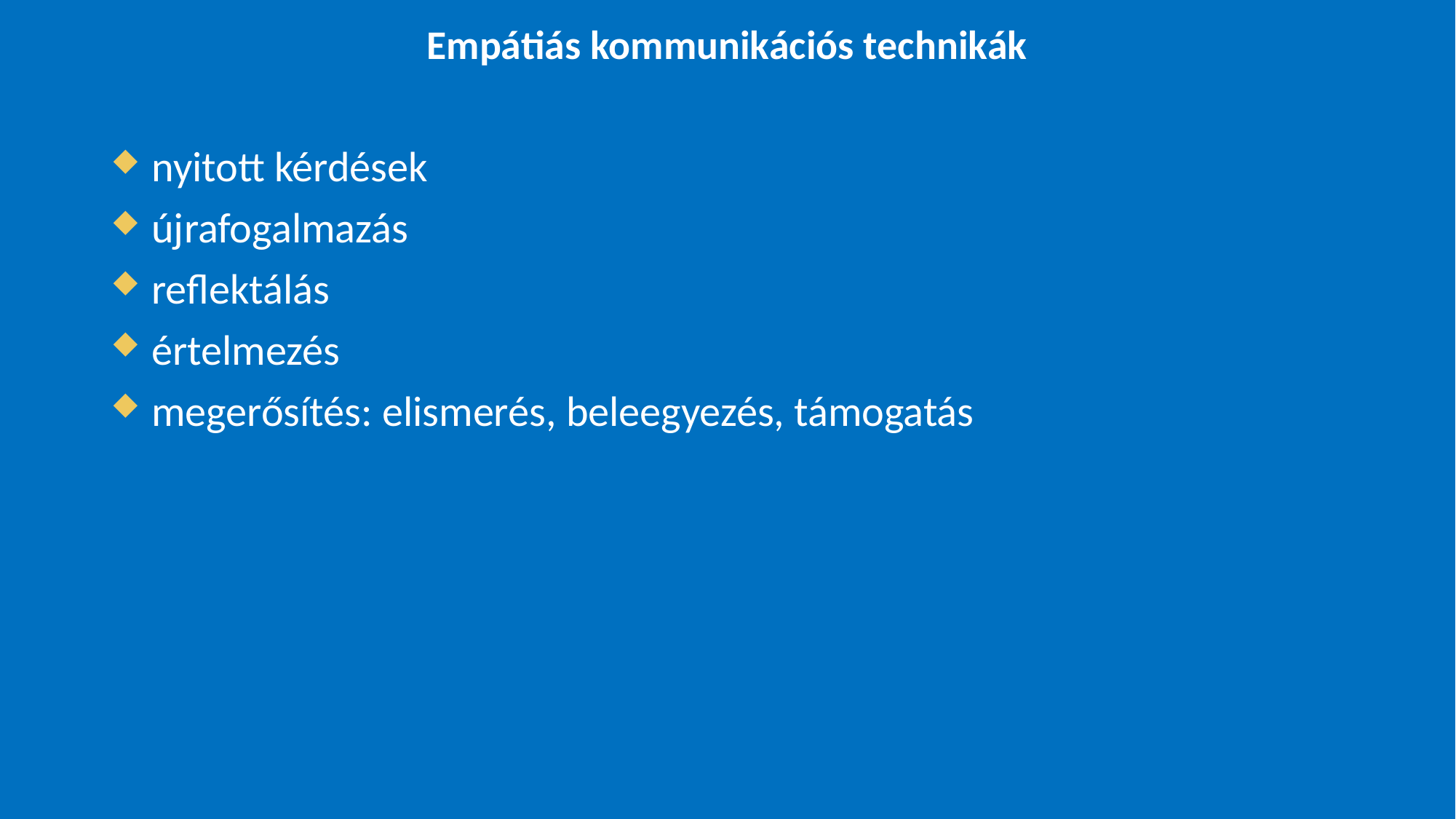

# Empátiás kommunikációs technikák
nyitott kérdések
újrafogalmazás
reflektálás
értelmezés
megerősítés: elismerés, beleegyezés, támogatás